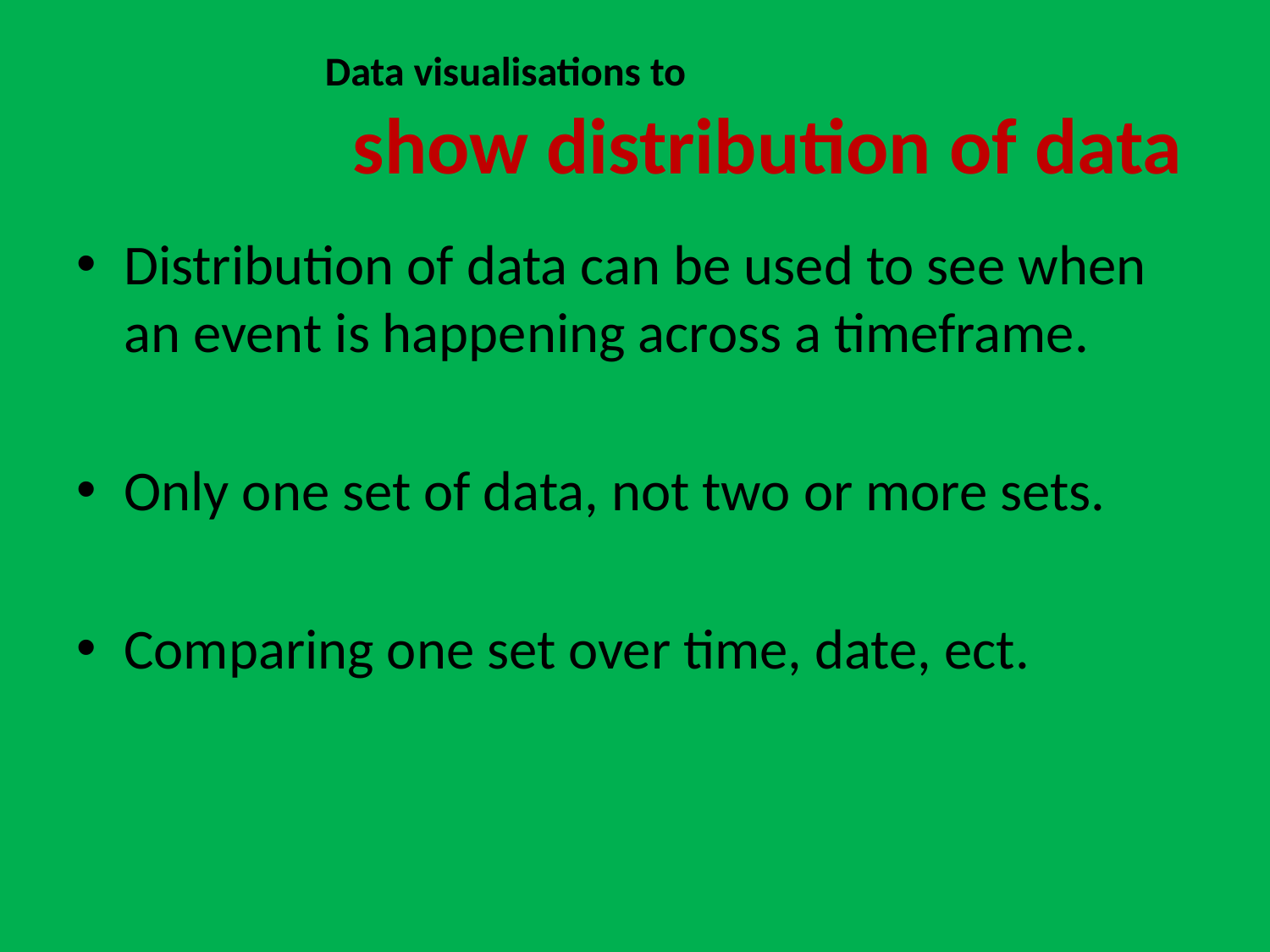

# Data visualisations to show distribution of data
Distribution of data can be used to see when an event is happening across a timeframe.

Only one set of data, not two or more sets.

Comparing one set over time, date, ect.